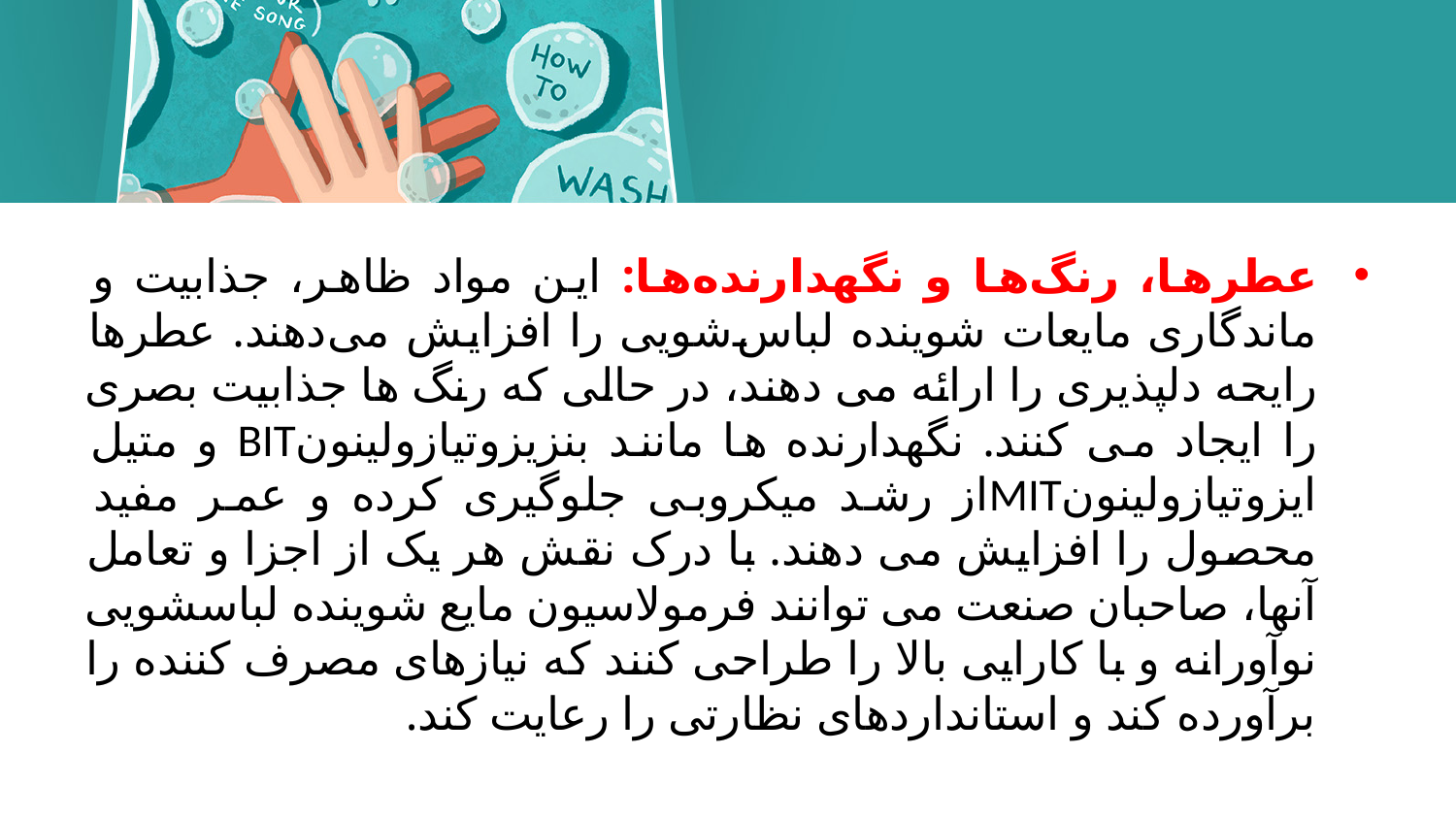

#
عطرها، رنگ‌ها و نگهدارنده‌ها: این مواد ظاهر، جذابیت و ماندگاری مایعات شوینده لباس‌شویی را افزایش می‌دهند. عطرها رایحه دلپذیری را ارائه می دهند، در حالی که رنگ ها جذابیت بصری را ایجاد می کنند. نگهدارنده ها مانند بنزیزوتیازولینونBIT و متیل ایزوتیازولینونMITاز رشد میکروبی جلوگیری کرده و عمر مفید محصول را افزایش می دهند. با درک نقش هر یک از اجزا و تعامل آنها، صاحبان صنعت می توانند فرمولاسیون مایع شوینده لباسشویی نوآورانه و با کارایی بالا را طراحی کنند که نیازهای مصرف کننده را برآورده کند و استانداردهای نظارتی را رعایت کند.